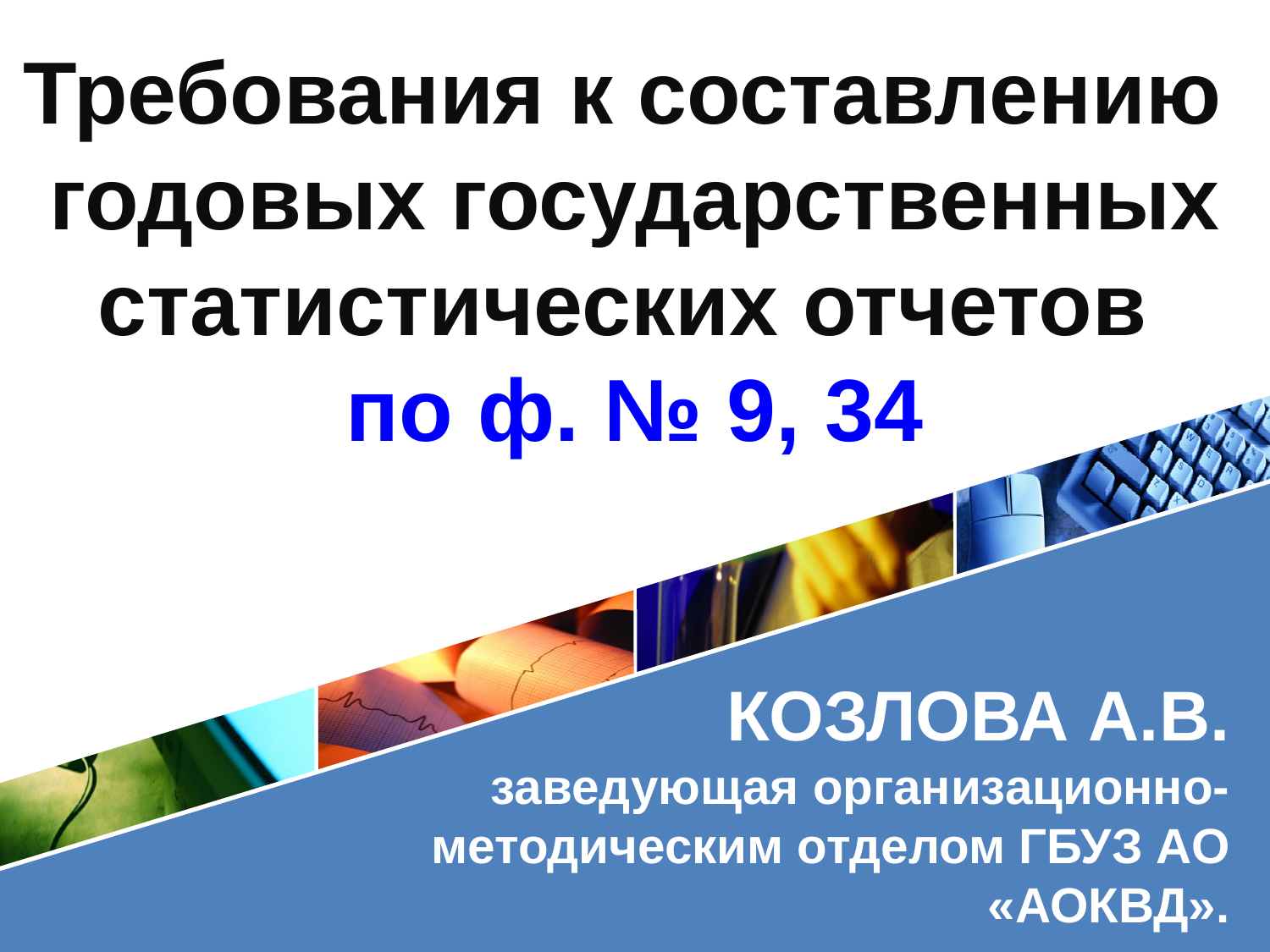

Требования к составлению
годовых государственных статистических отчетов
по ф. № 9, 34
КОЗЛОВА А.В.
заведующая организационно-методическим отделом ГБУЗ АО «АОКВД».